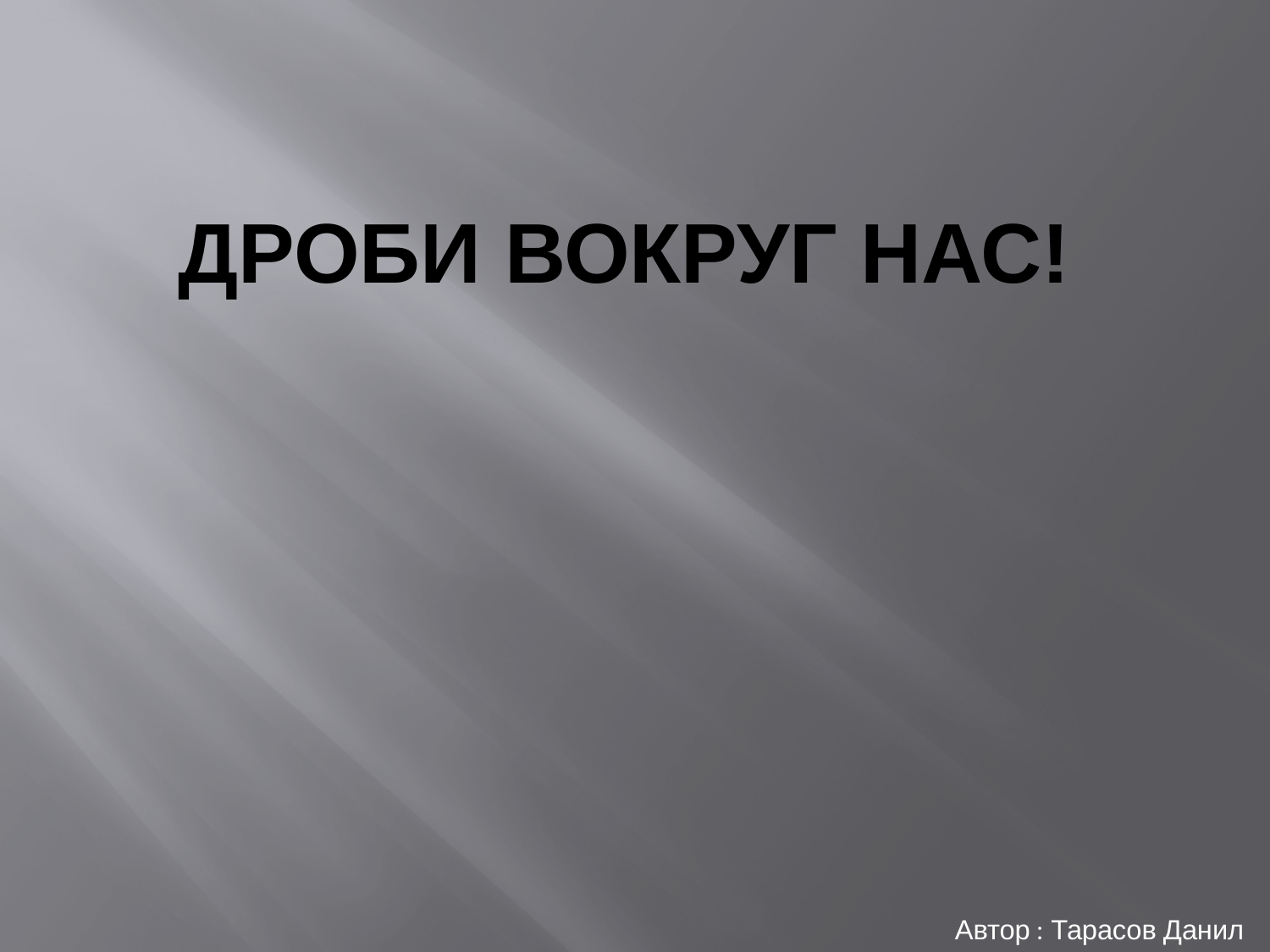

# Дроби вокруг нас!
Автор : Тарасов Данил